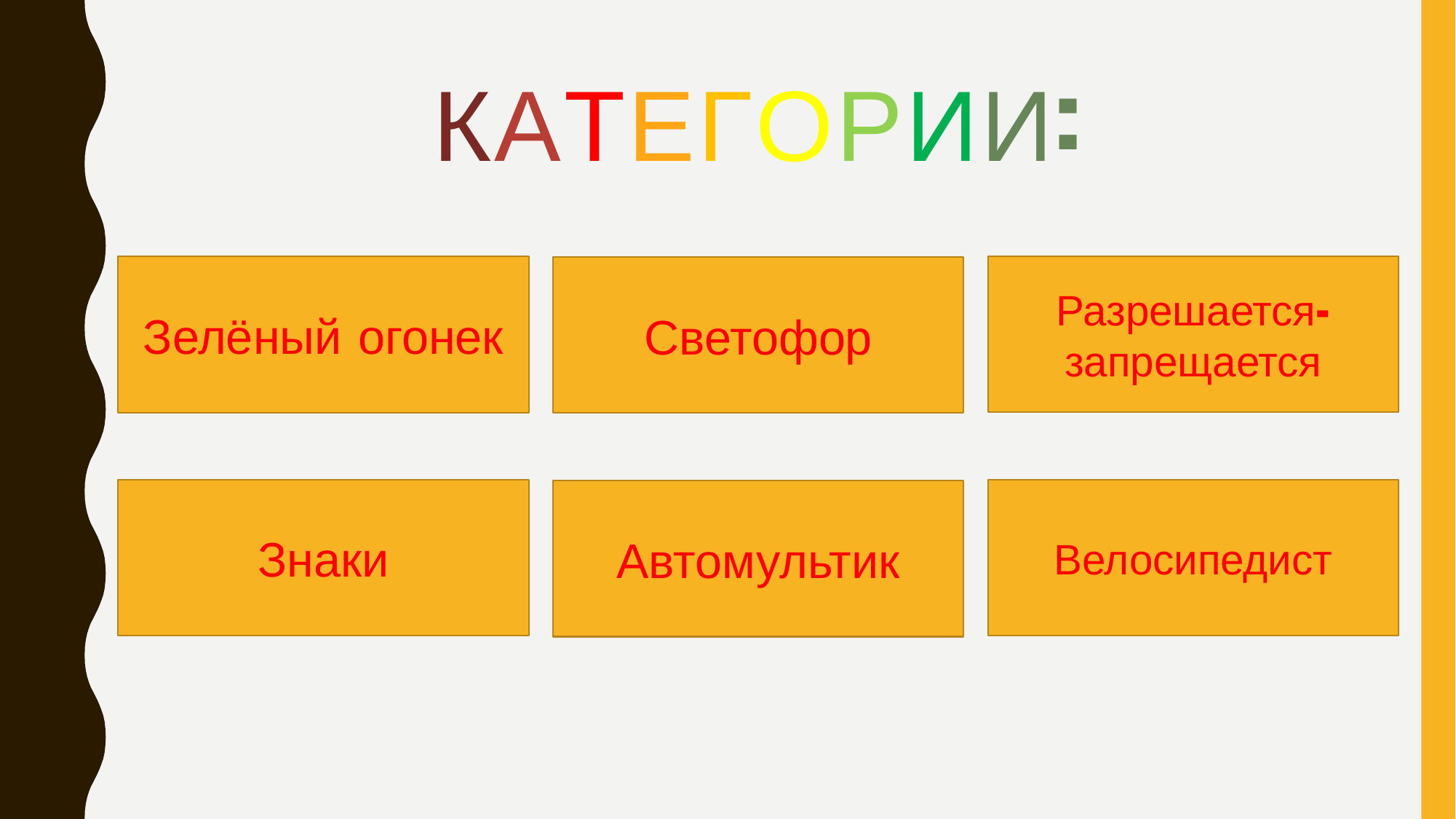

# Категории:
Разрешается-запрещается
Зелёный огонек
Светофор
Знаки
Велосипедист
Автомультик